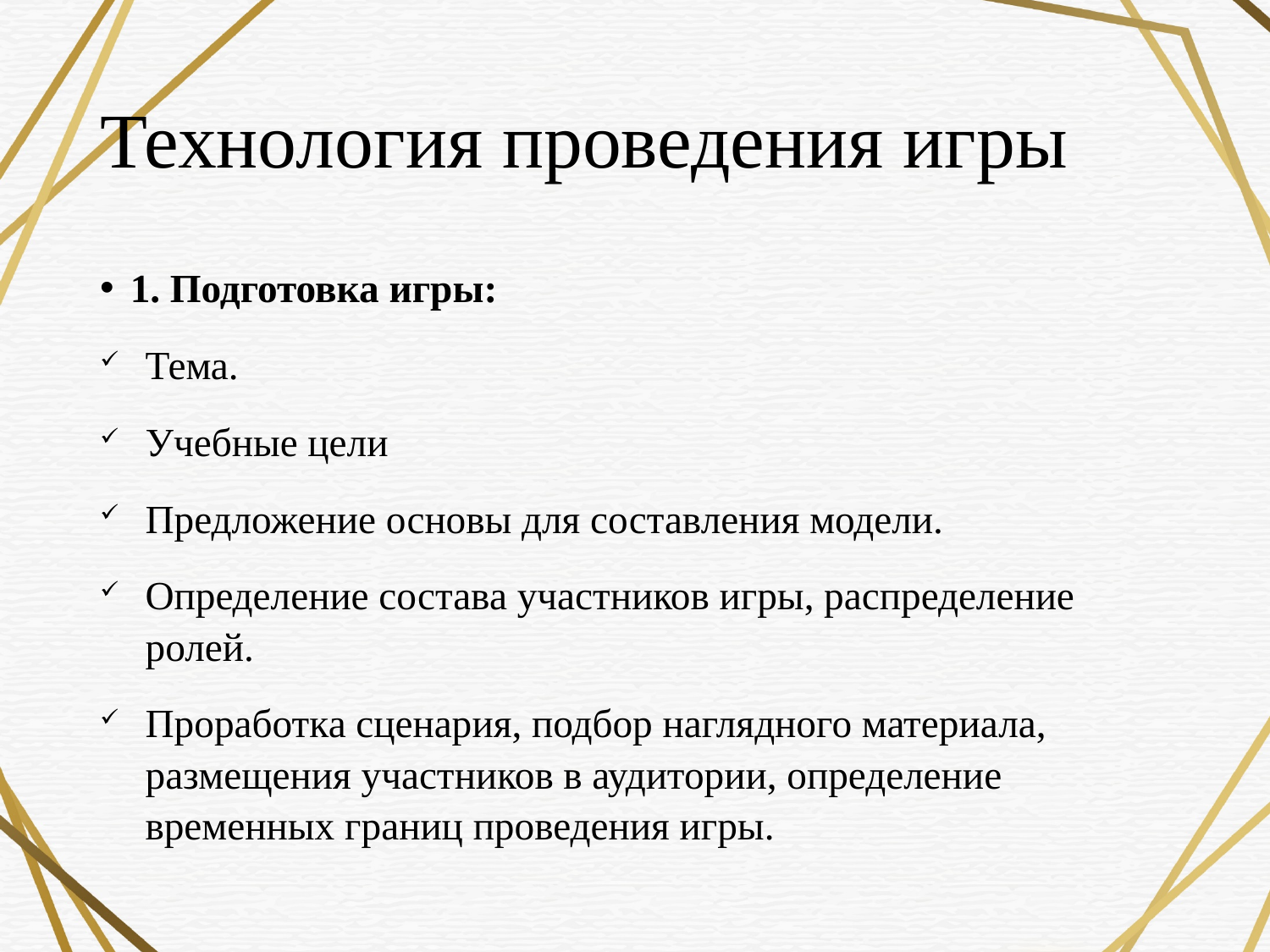

# Технология проведения игры
1. Подготовка игры:
Тема.
Учебные цели
Предложение основы для составления модели.
Определение состава участников игры, распределение ролей.
Проработка сценария, подбор наглядного материала, размещения участников в аудитории, определение временных границ проведения игры.